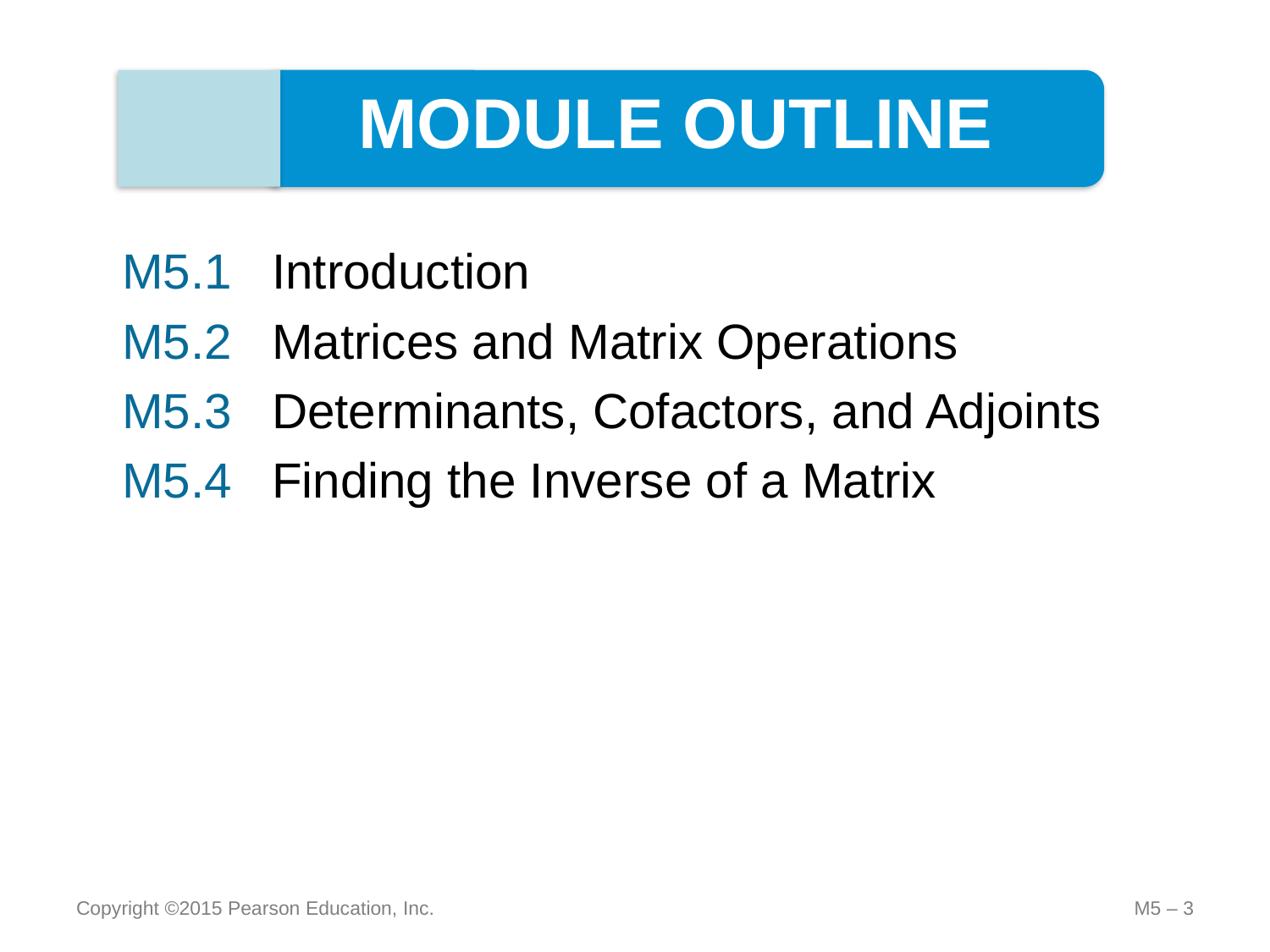

MODULE OUTLINE
M5.1	Introduction
M5.2	Matrices and Matrix Operations
M5.3	Determinants, Cofactors, and Adjoints
M5.4	Finding the Inverse of a Matrix

Copyright ©2015 Pearson Education, Inc.
M5 – 3